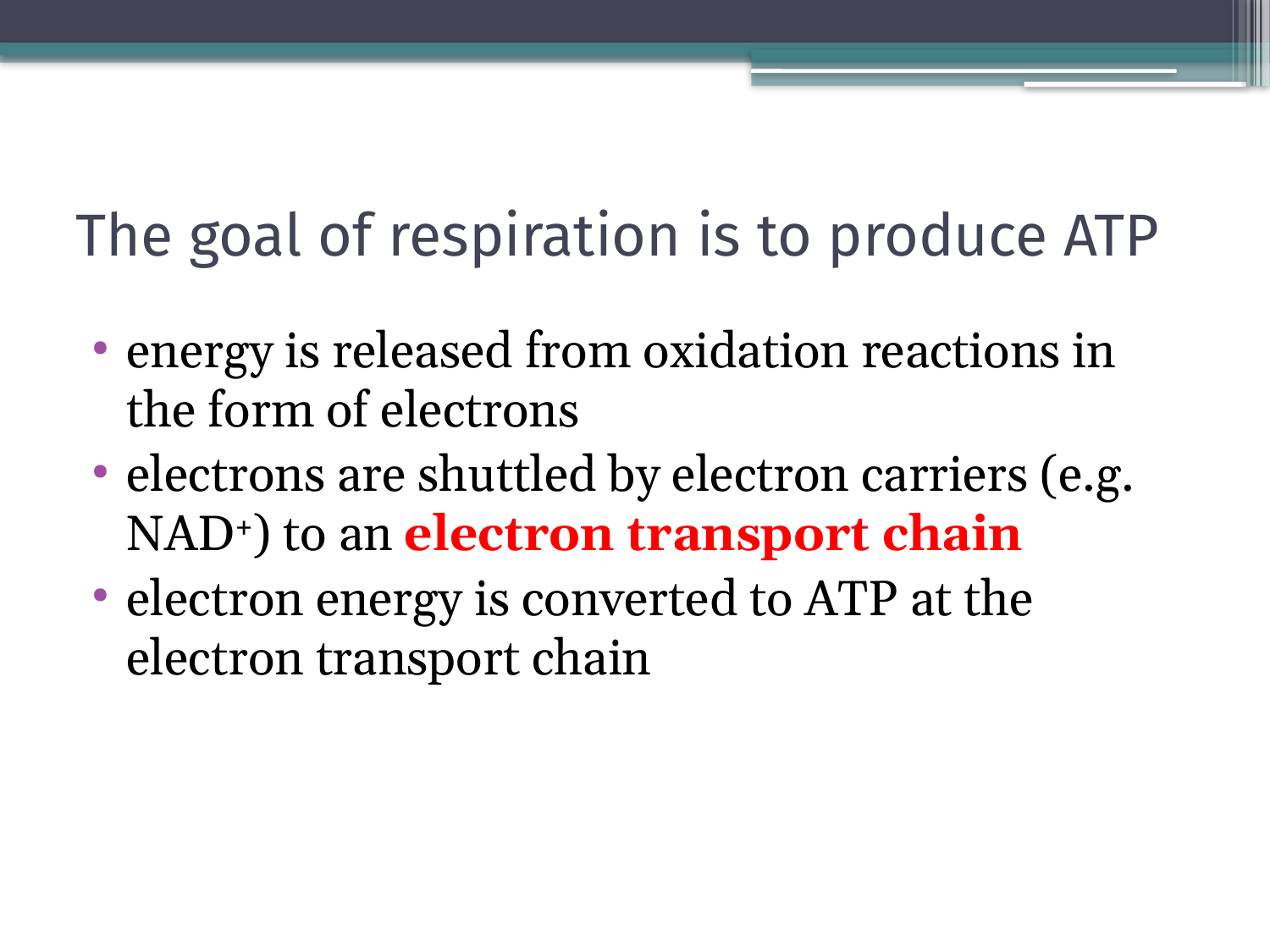

# The goal of respiration is to produce ATP
energy is released from oxidation reactions in the form of electrons
electrons are shuttled by electron carriers (e.g. NAD+) to an electron transport chain
electron energy is converted to ATP at the electron transport chain